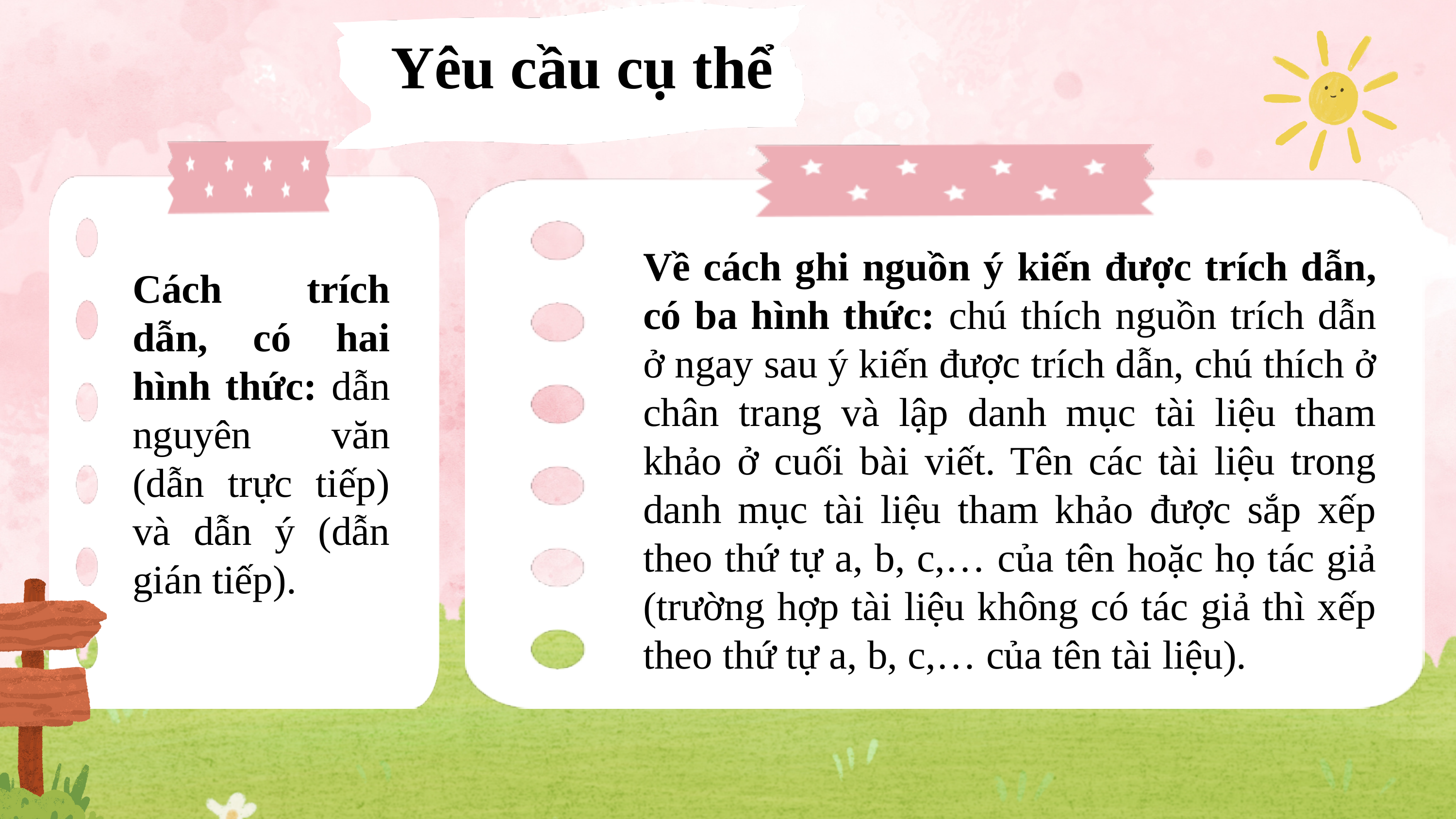

Yêu cầu cụ thể

Về cách ghi nguồn ý kiến được trích dẫn, có ba hình thức: chú thích nguồn trích dẫn ở ngay sau ý kiến được trích dẫn, chú thích ở chân trang và lập danh mục tài liệu tham khảo ở cuối bài viết. Tên các tài liệu trong danh mục tài liệu tham khảo được sắp xếp theo thứ tự a, b, c,… của tên hoặc họ tác giả (trường hợp tài liệu không có tác giả thì xếp theo thứ tự a, b, c,… của tên tài liệu).
Cách trích dẫn, có hai hình thức: dẫn nguyên văn (dẫn trực tiếp) và dẫn ý (dẫn gián tiếp).